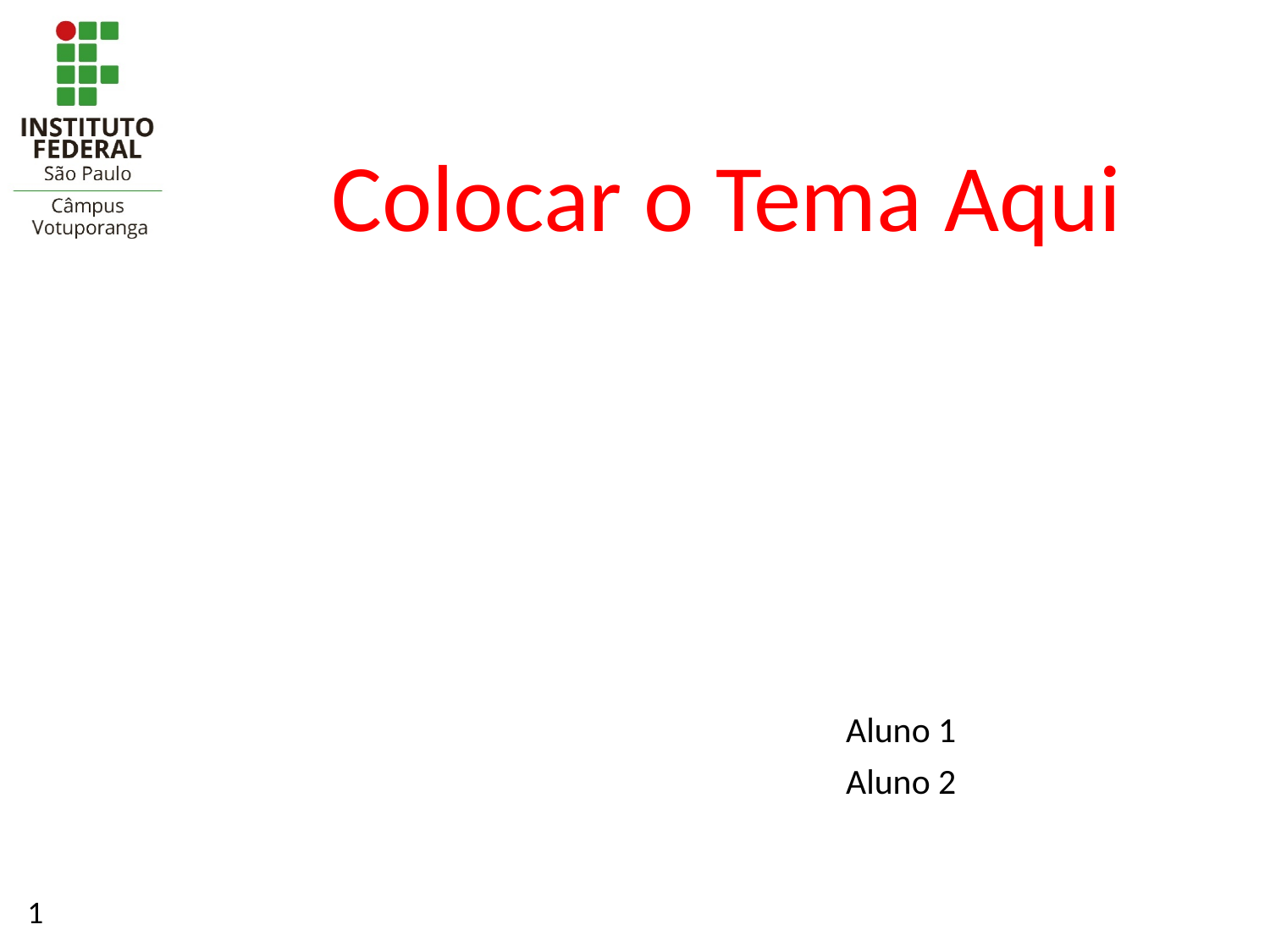

# Colocar o Tema Aqui
Aluno 1
Aluno 2

1